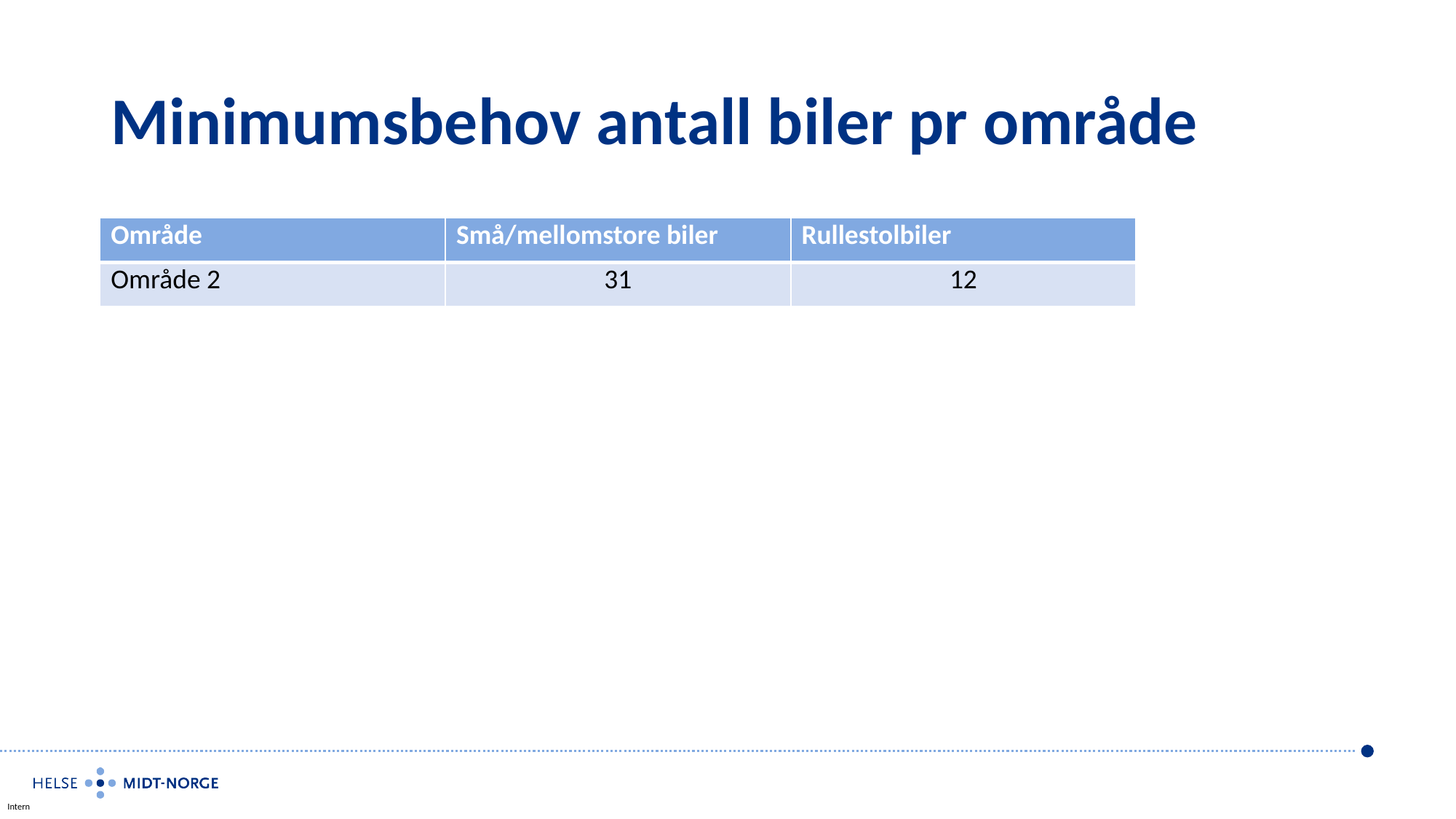

# Minimumsbehov antall biler pr område
| Område | Små/mellomstore biler | Rullestolbiler |
| --- | --- | --- |
| Område 2 | 31 | 12 |